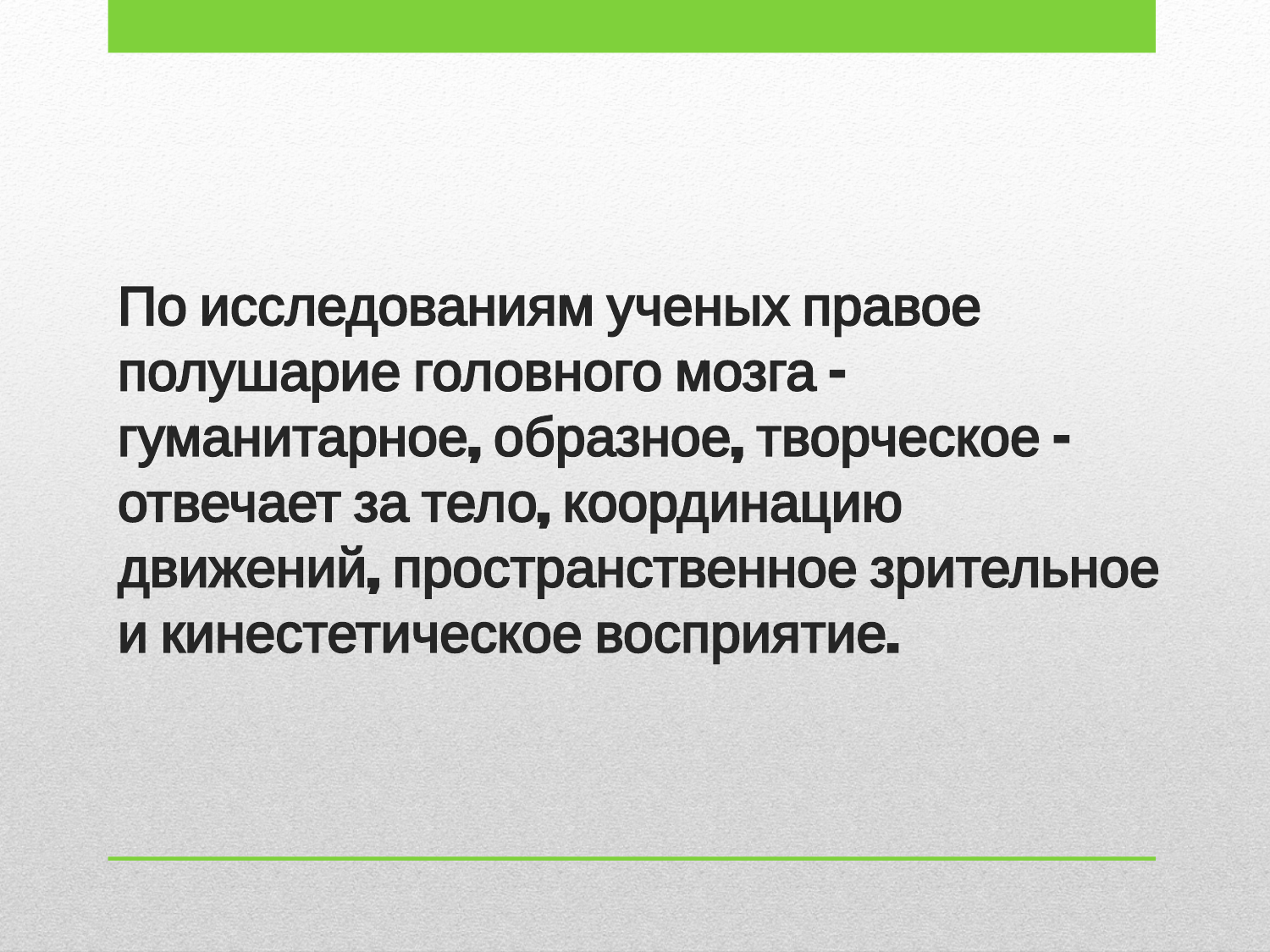

# По исследованиям ученых правое полушарие головного мозга – гуманитарное, образное, творческое – отвечает за тело, координацию движений, пространственное зрительное и кинестетическое восприятие.